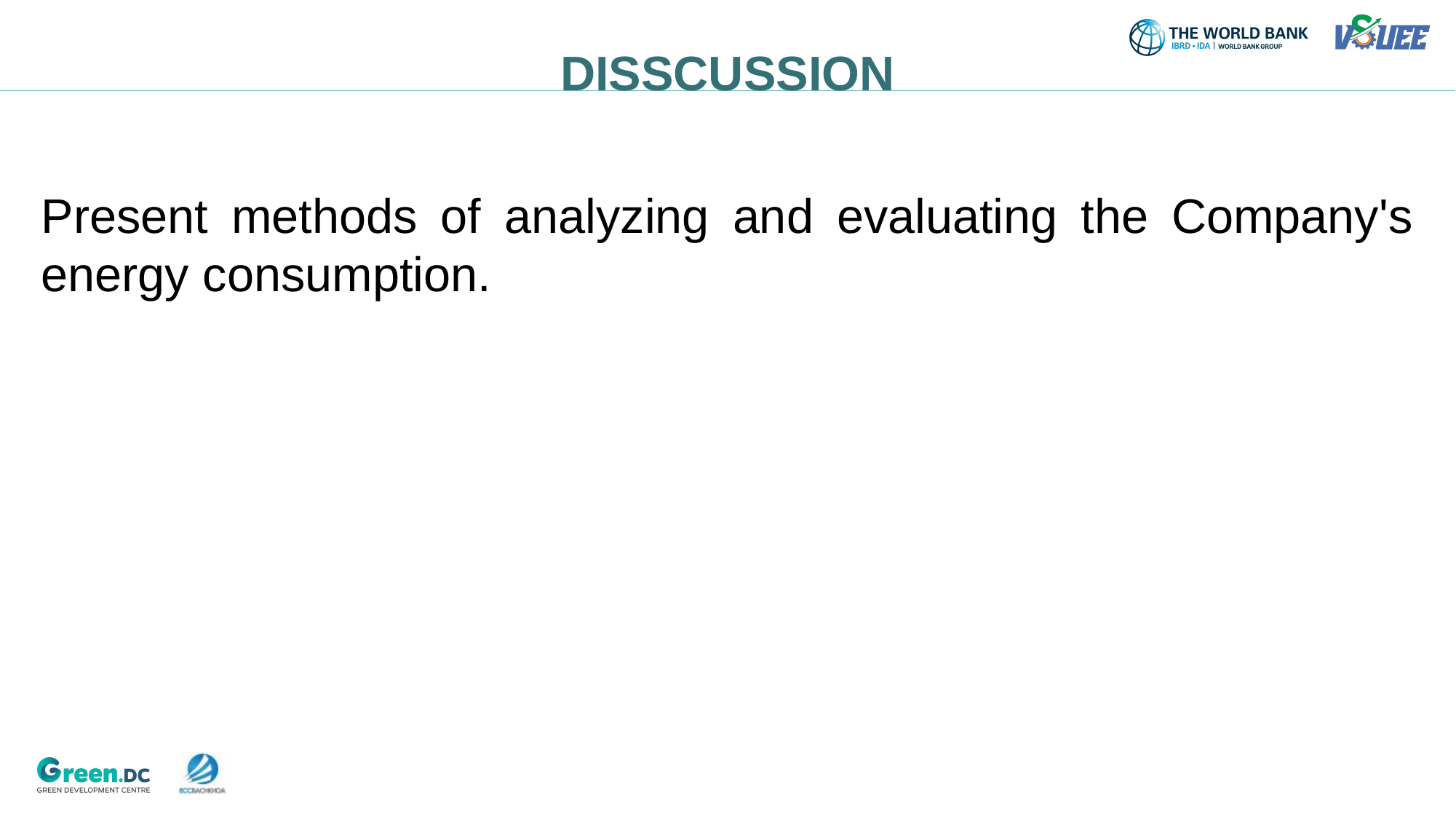

DISSCUSSION
# Present methods of analyzing and evaluating the Company's energy consumption.